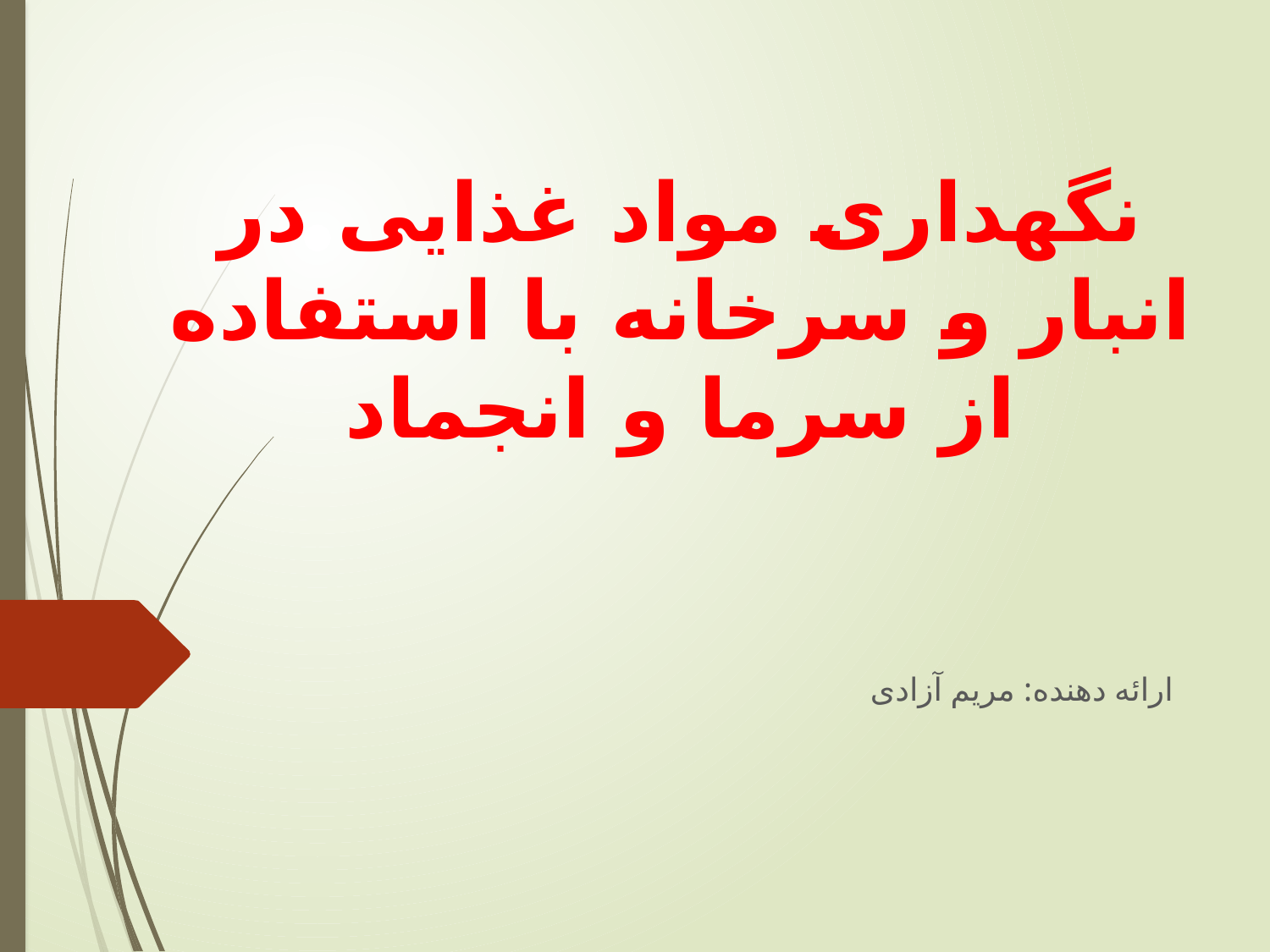

# نگهداری مواد غذایی در انبار و سرخانه با استفاده از سرما و انجماد
ارائه دهنده: مریم آزادی